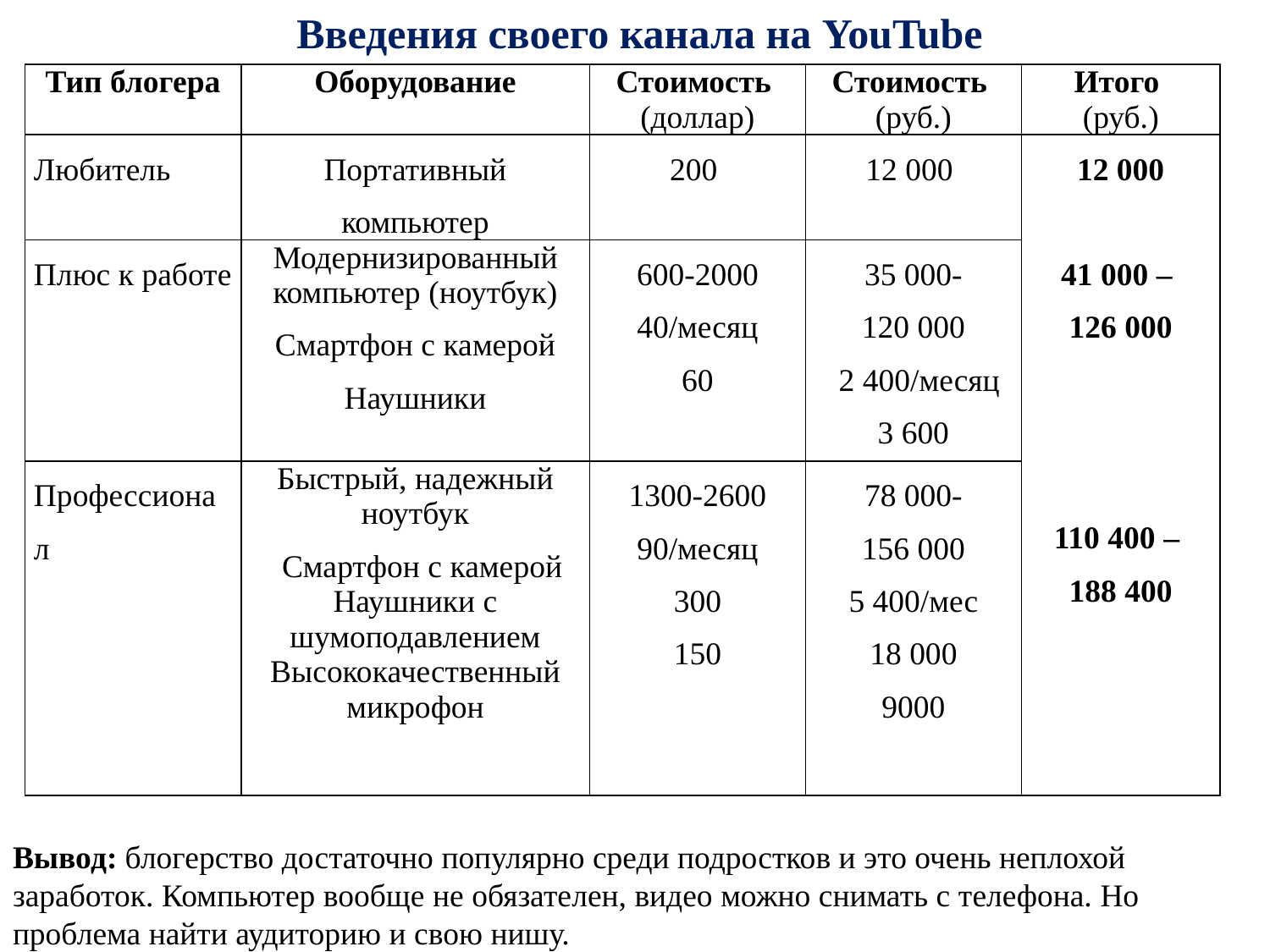

Введения своего канала на YouTube
| Тип блогера | Оборудование | Стоимость (доллар) | Стоимость (руб.) | Итого (руб.) |
| --- | --- | --- | --- | --- |
| Любитель | Портативный компьютер | 200 | 12 000 | 12 000 41 000 – 126 000 110 400 – 188 400 |
| Плюс к работе | Модернизированный компьютер (ноутбук) Смартфон с камерой Наушники | 600-2000 40/месяц 60 | 35 000-120 000 2 400/месяц 3 600 |  |
| Профессионал | Быстрый, надежный ноутбук Смартфон с камерой Наушники с шумоподавлением Высококачественный микрофон | 1300-2600 90/месяц 300 150 | 78 000-156 000 5 400/мес 18 000 9000 |  |
Вывод: блогерство достаточно популярно среди подростков и это очень неплохой заработок. Компьютер вообще не обязателен, видео можно снимать с телефона. Но проблема найти аудиторию и свою нишу.